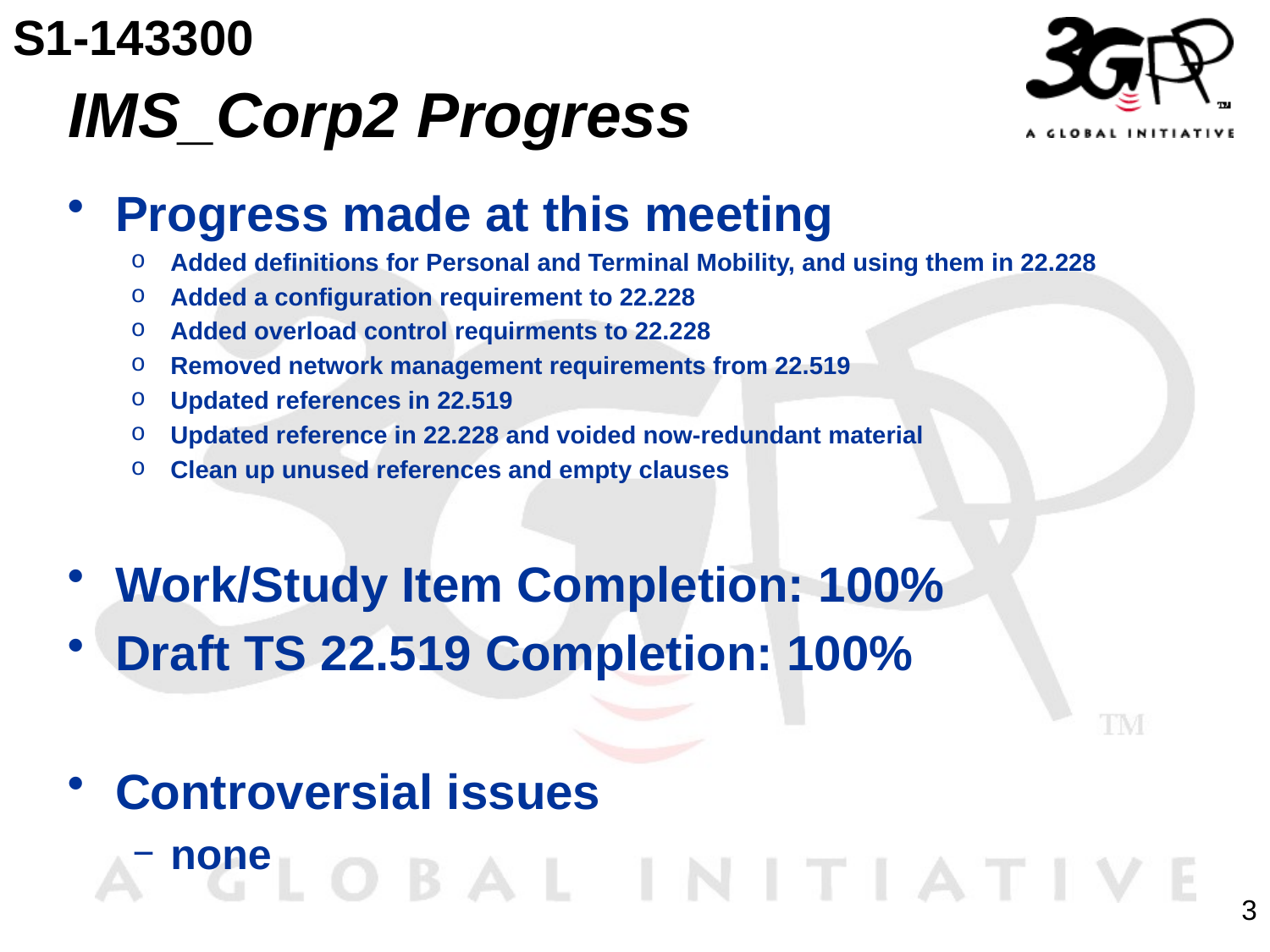

S1-143300
# IMS_Corp2 Progress
Progress made at this meeting
Added definitions for Personal and Terminal Mobility, and using them in 22.228
Added a configuration requirement to 22.228
Added overload control requirments to 22.228
Removed network management requirements from 22.519
Updated references in 22.519
Updated reference in 22.228 and voided now-redundant material
Clean up unused references and empty clauses

Work/Study Item Completion: 100%
Draft TS 22.519 Completion: 100%

Controversial issues
none
3